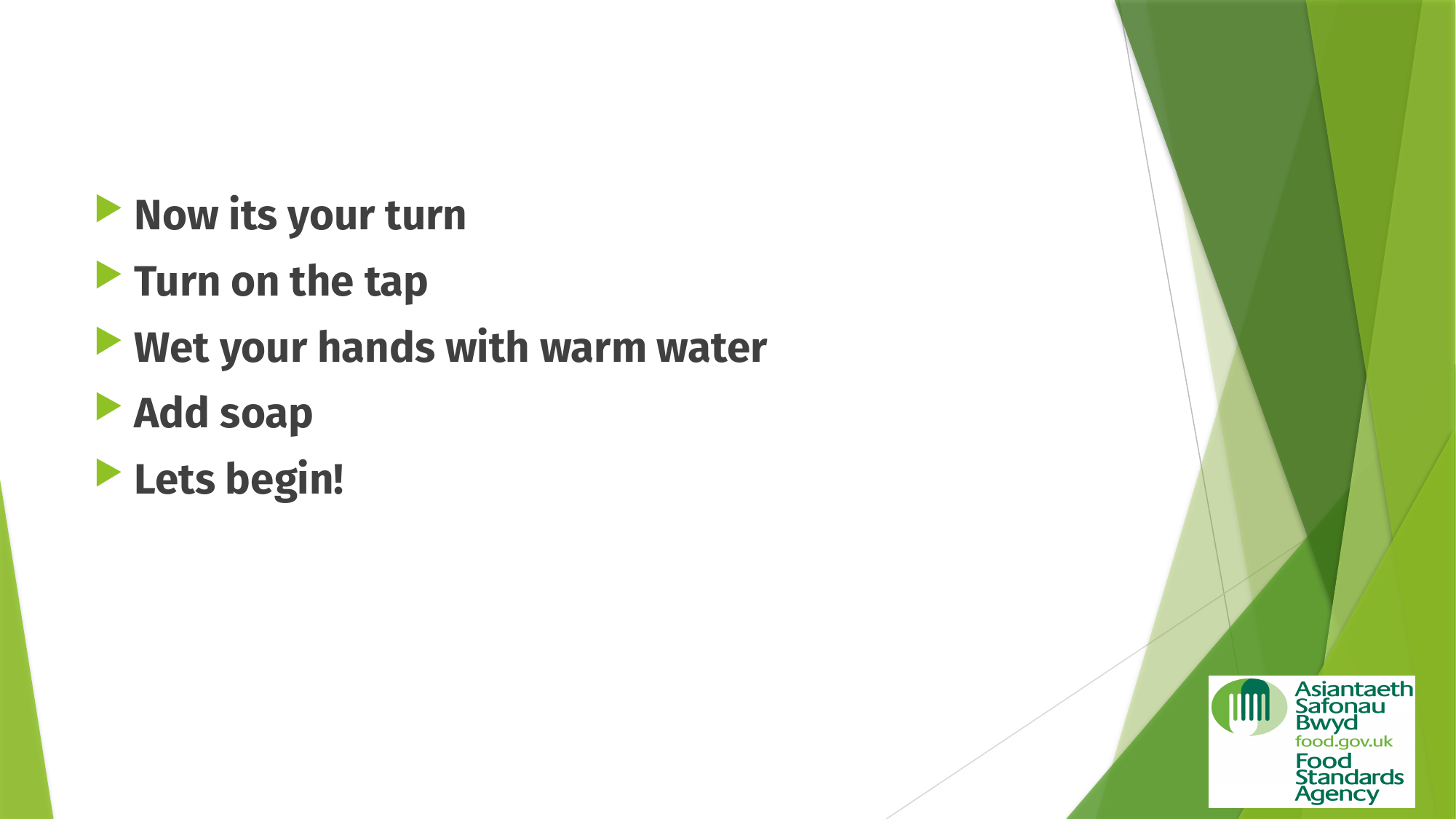

#
Now its your turn
Turn on the tap
Wet your hands with warm water
Add soap
Lets begin!